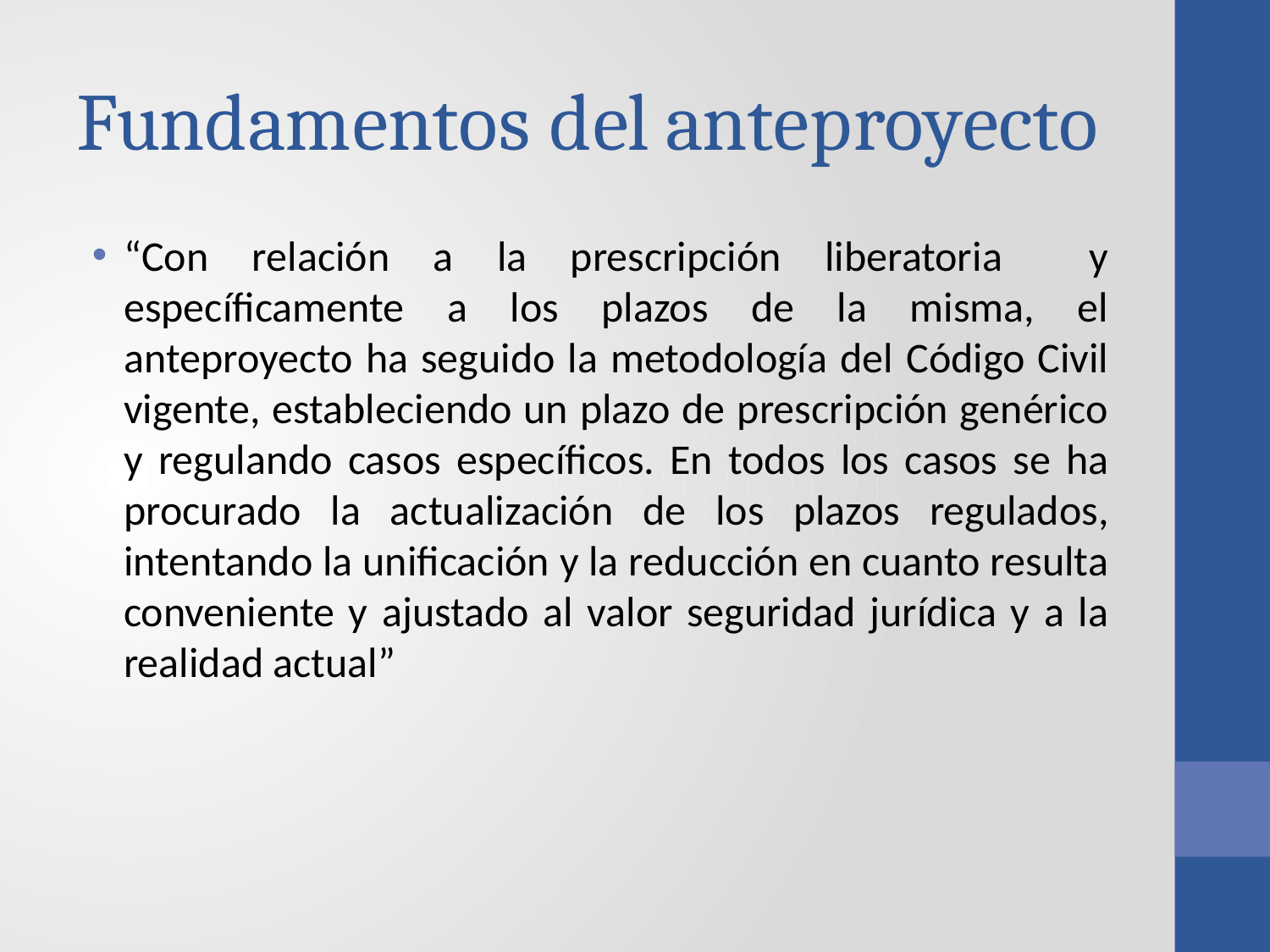

# Fundamentos del anteproyecto
“Con relación a la prescripción liberatoria  y específicamente a los plazos de la misma, el anteproyecto ha seguido la metodología del Código Civil vigente, estableciendo un plazo de prescripción genérico y regulando casos específicos. En todos los casos se ha procurado la actualización de los plazos regulados, intentando la unificación y la reducción en cuanto resulta conveniente y ajustado al valor seguridad jurídica y a la realidad actual”